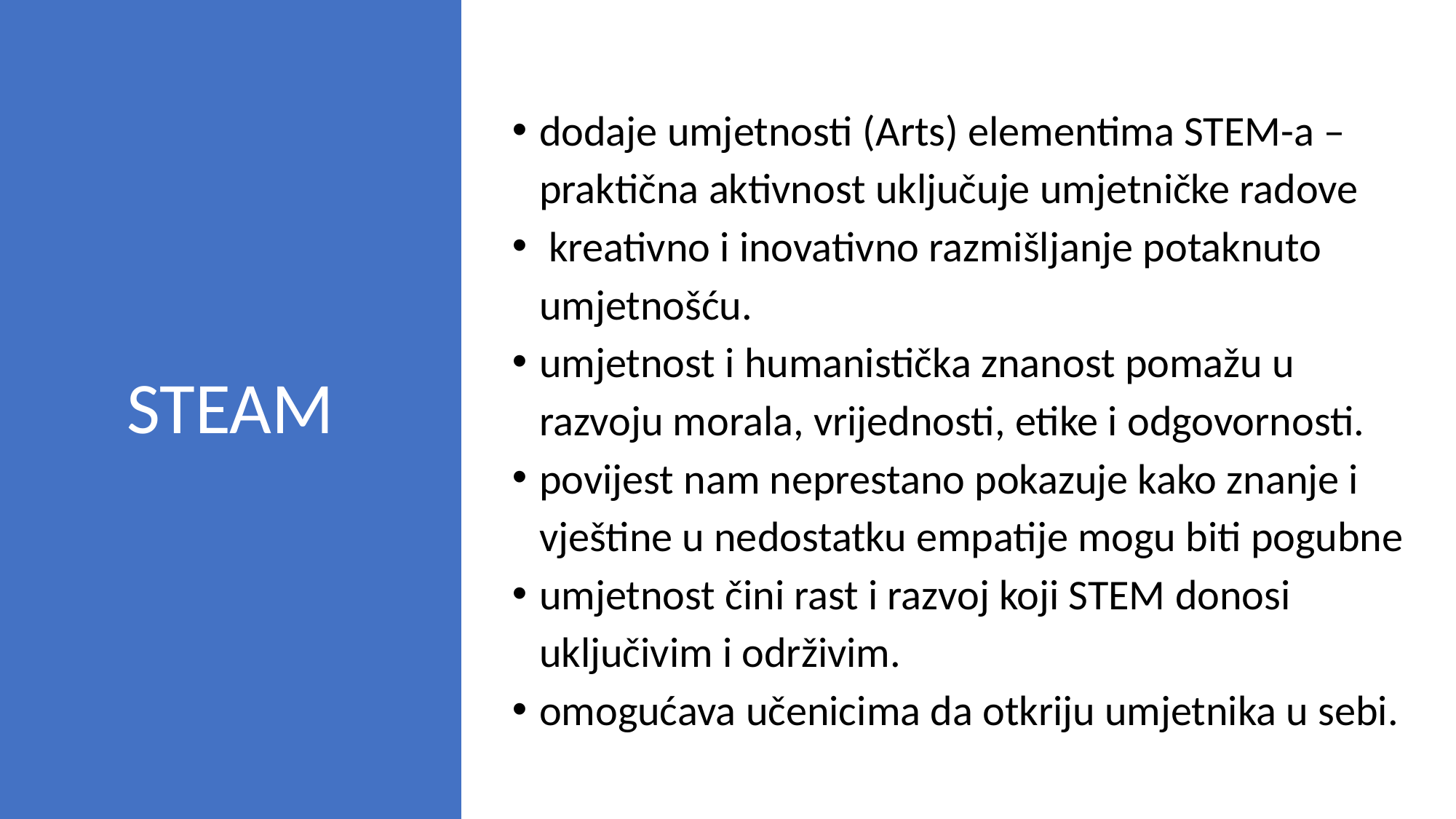

dodaje umjetnosti (Arts) elementima STEM-a – praktična aktivnost uključuje umjetničke radove
 kreativno i inovativno razmišljanje potaknuto umjetnošću.
umjetnost i humanistička znanost pomažu u razvoju morala, vrijednosti, etike i odgovornosti.
povijest nam neprestano pokazuje kako znanje i vještine u nedostatku empatije mogu biti pogubne
umjetnost čini rast i razvoj koji STEM donosi uključivim i održivim.
omogućava učenicima da otkriju umjetnika u sebi.
# STEAM